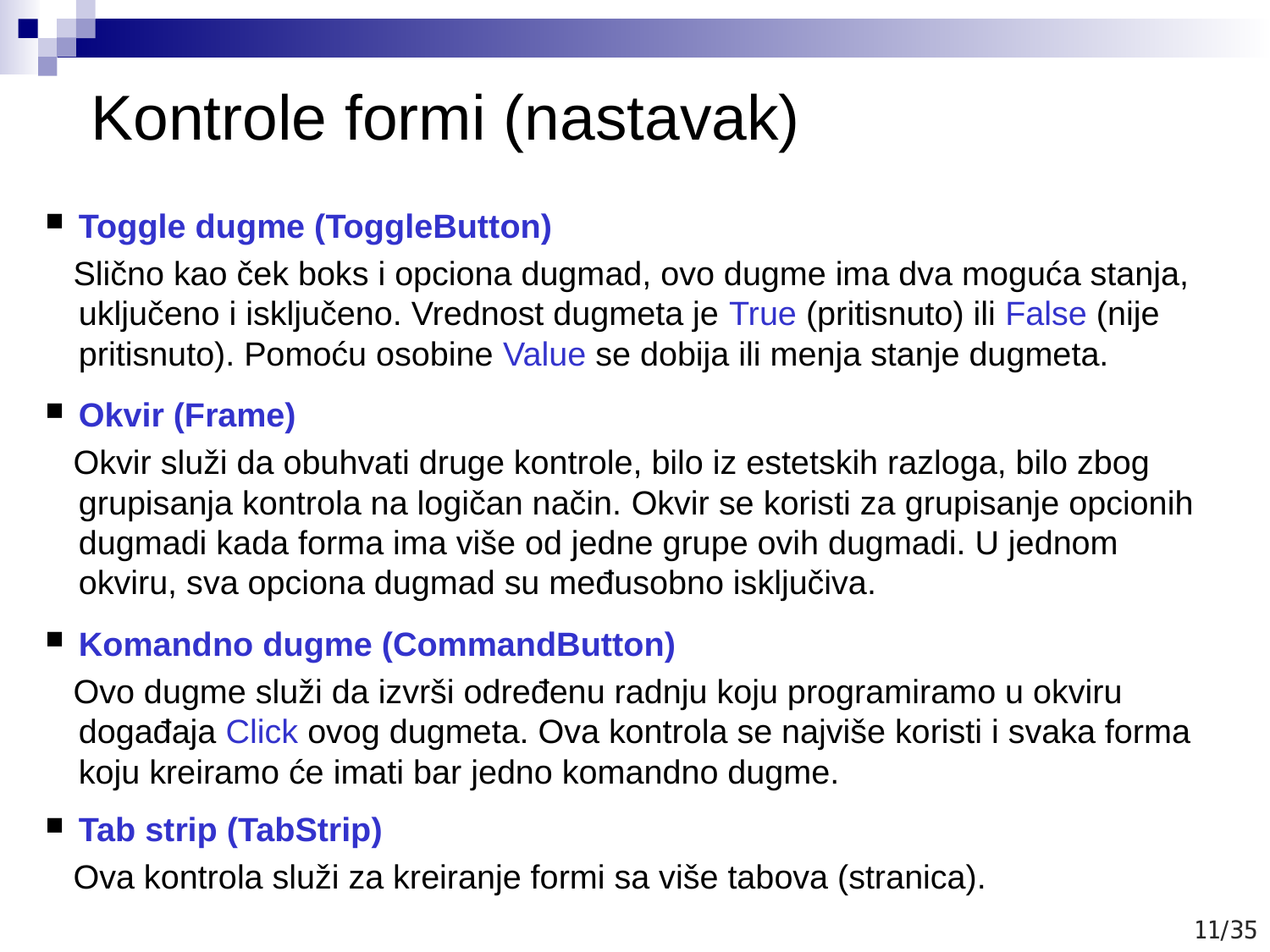

# Kontrole formi (nastavak)
Toggle dugme (ToggleButton)
   Slično kao ček boks i opciona dugmad, ovo dugme ima dva moguća stanja, uključeno i isključeno. Vrednost dugmeta je True (pritisnuto) ili False (nije pritisnuto). Pomoću osobine Value se dobija ili menja stanje dugmeta.
Okvir (Frame)
   Okvir služi da obuhvati druge kontrole, bilo iz estetskih razloga, bilo zbog grupisanja kontrola na logičan način. Okvir se koristi za grupisanje opcionih dugmadi kada forma ima više od jedne grupe ovih dugmadi. U jednom okviru, sva opciona dugmad su međusobno isključiva.
Komandno dugme (CommandButton)
   Ovo dugme služi da izvrši određenu radnju koju programiramo u okviru događaja Click ovog dugmeta. Ova kontrola se najviše koristi i svaka forma koju kreiramo će imati bar jedno komandno dugme.
Tab strip (TabStrip)
   Ova kontrola služi za kreiranje formi sa više tabova (stranica).
11/35